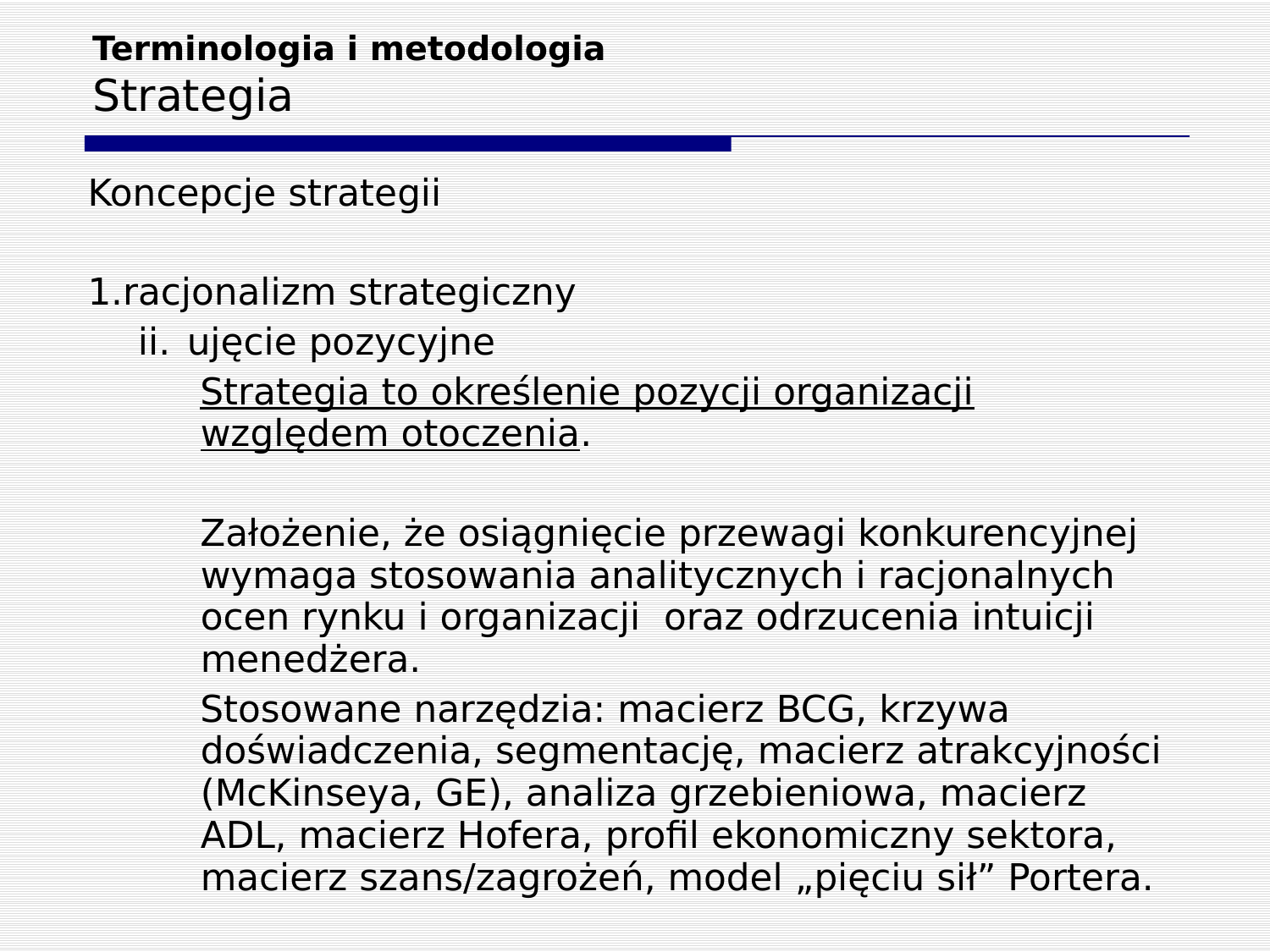

# Terminologia i metodologia Strategia
Koncepcje strategii

racjonalizm strategiczny
ii.	 ujęcie pozycyjne
Strategia to określenie pozycji organizacji względem otoczenia.

Założenie, że osiągnięcie przewagi konkurencyjnej wymaga stosowania analitycznych i racjonalnych ocen rynku i organizacji  oraz odrzucenia intuicji  menedżera.
Stosowane narzędzia: macierz BCG, krzywa doświadczenia, segmentację, macierz atrakcyjności (McKinseya, GE), analiza grzebieniowa, macierz ADL, macierz Hofera, profil ekonomiczny sektora, macierz szans/zagrożeń, model „pięciu sił” Portera.